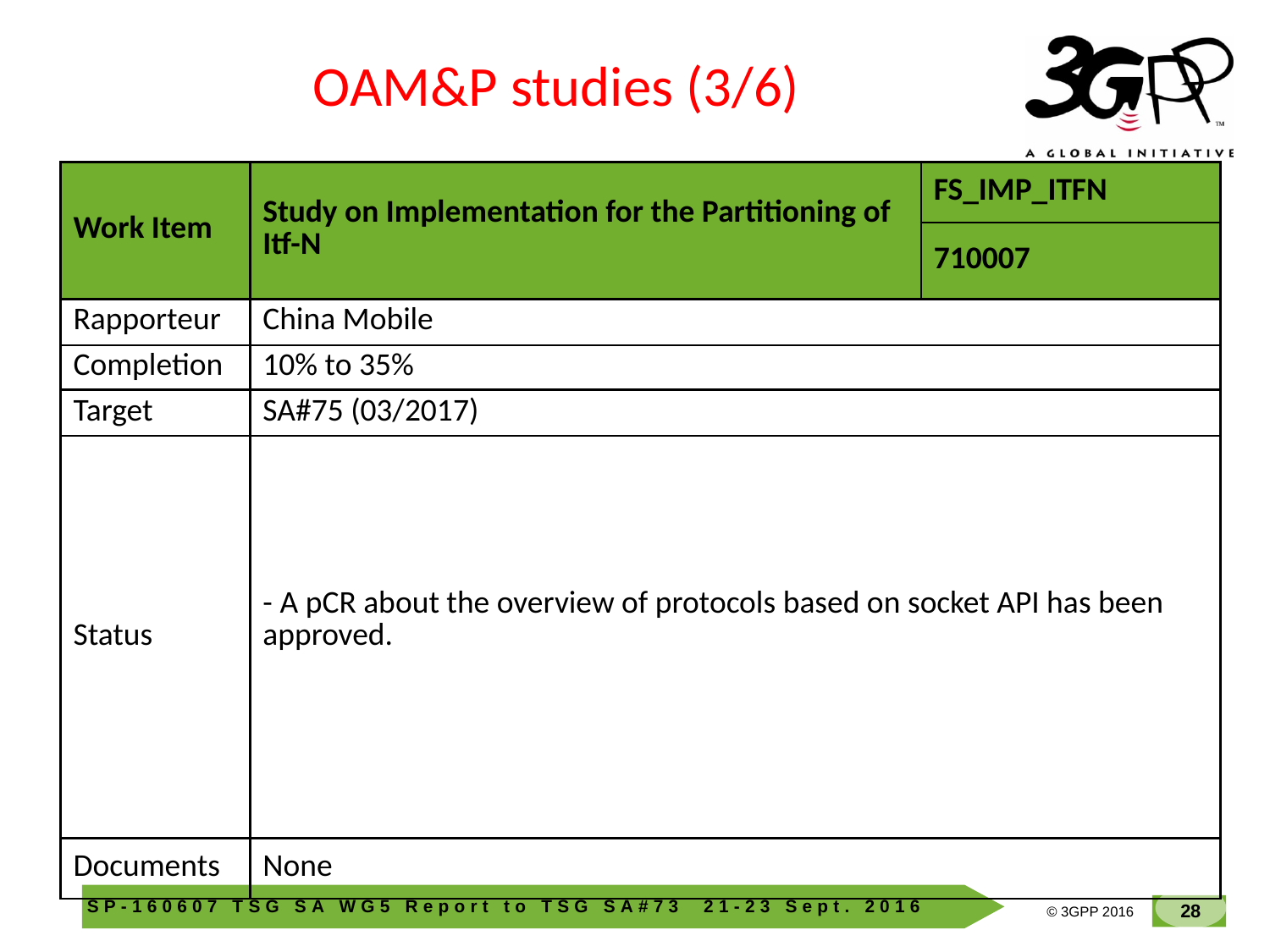

OAM&P studies (3/6)
| Work Item | Study on Implementation for the Partitioning of Itf-N | FS\_IMP\_ITFN |
| --- | --- | --- |
|  |  | 710007 |
| Rapporteur | China Mobile |  |
| Completion | 10% to 35% |  |
| Target | SA#75 (03/2017) |  |
| Status | - A pCR about the overview of protocols based on socket API has been approved. |  |
| Documents | None |  |